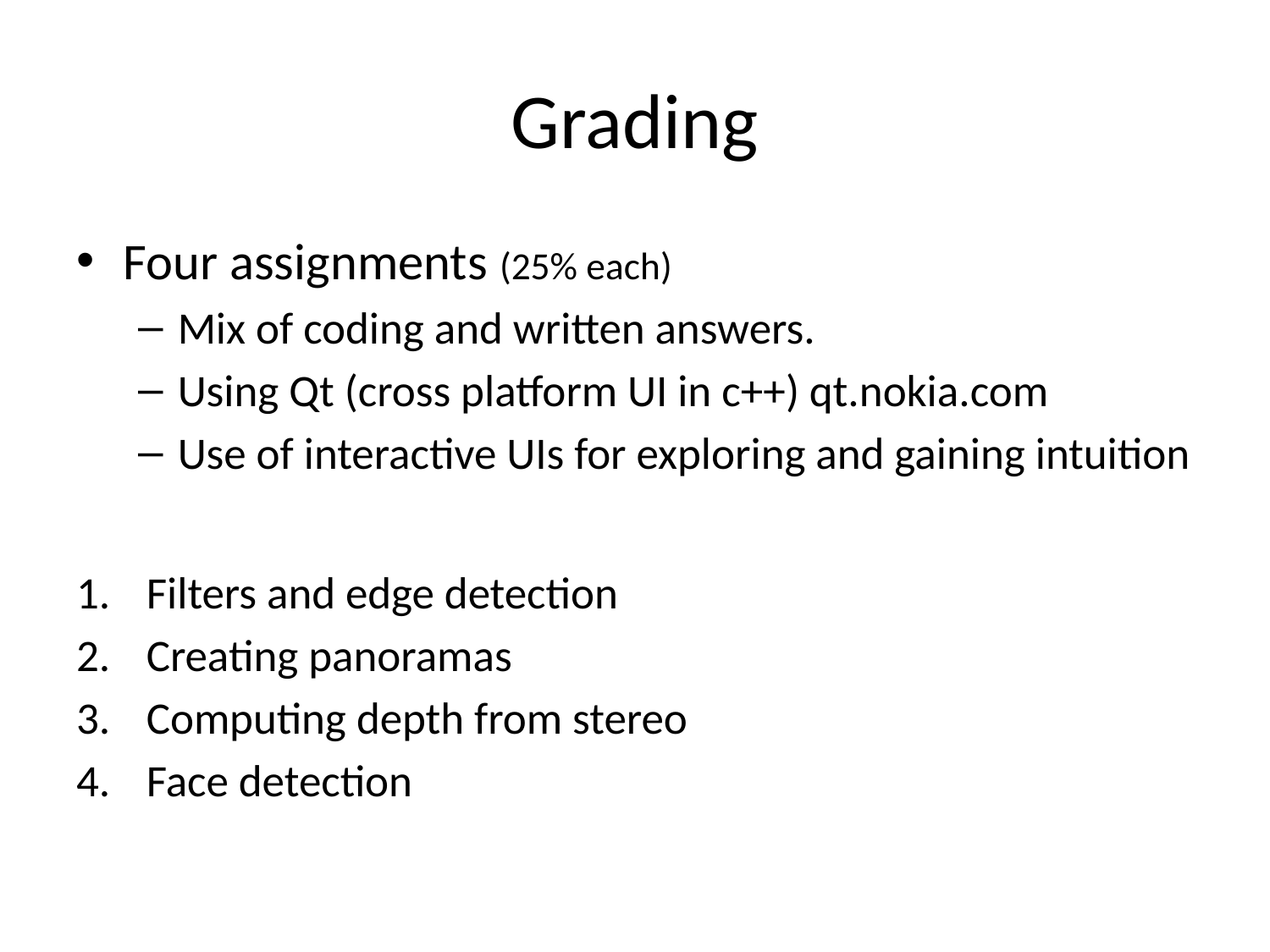

# Grading
Four assignments (25% each)
Mix of coding and written answers.
Using Qt (cross platform UI in c++) qt.nokia.com
Use of interactive UIs for exploring and gaining intuition

Filters and edge detection
Creating panoramas
Computing depth from stereo
Face detection